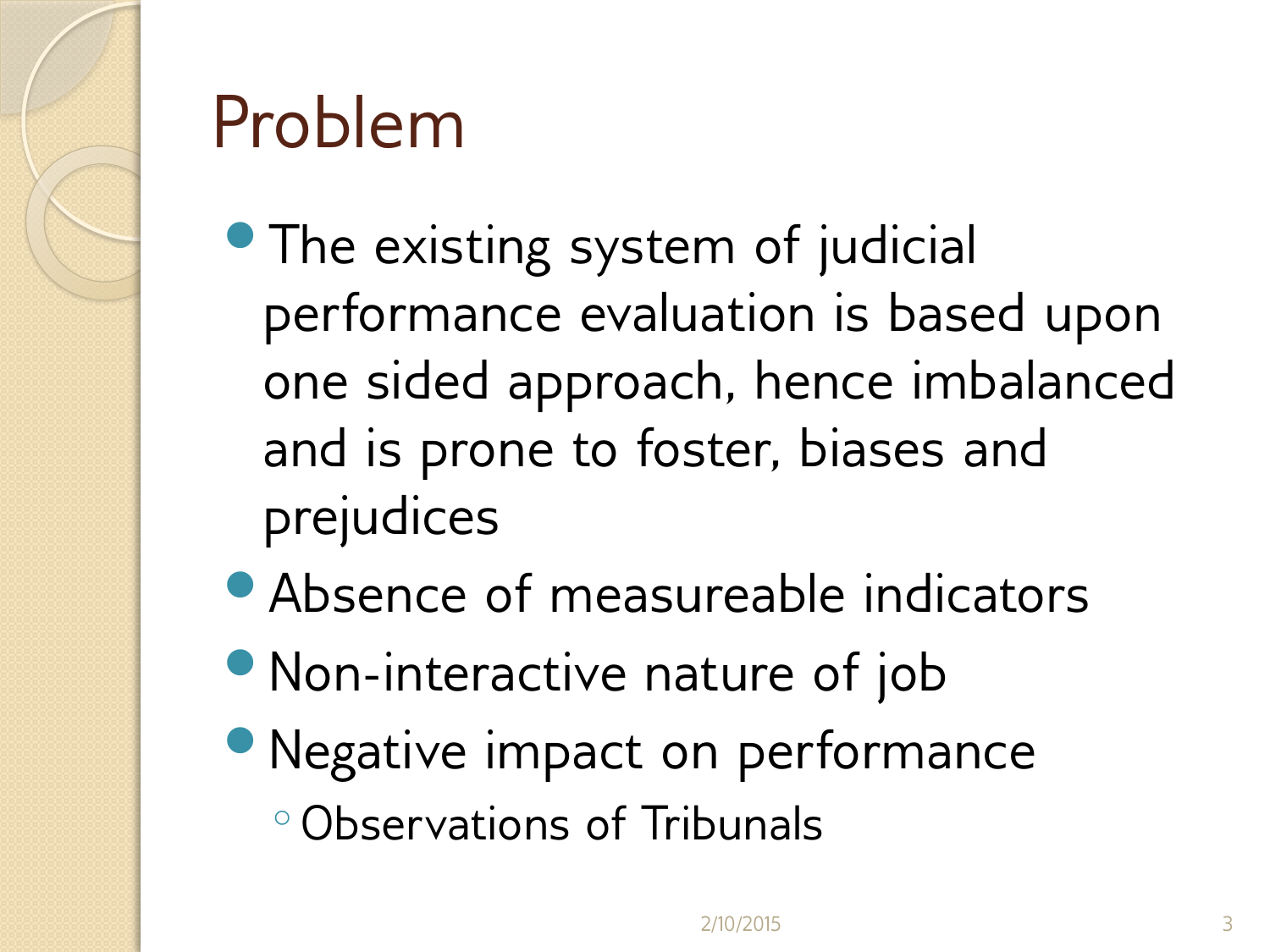

# Problem
The existing system of judicial performance evaluation is based upon one sided approach, hence imbalanced and is prone to foster, biases and prejudices
Absence of measureable indicators
Non-interactive nature of job
Negative impact on performance
Observations of Tribunals
2/10/2015
3